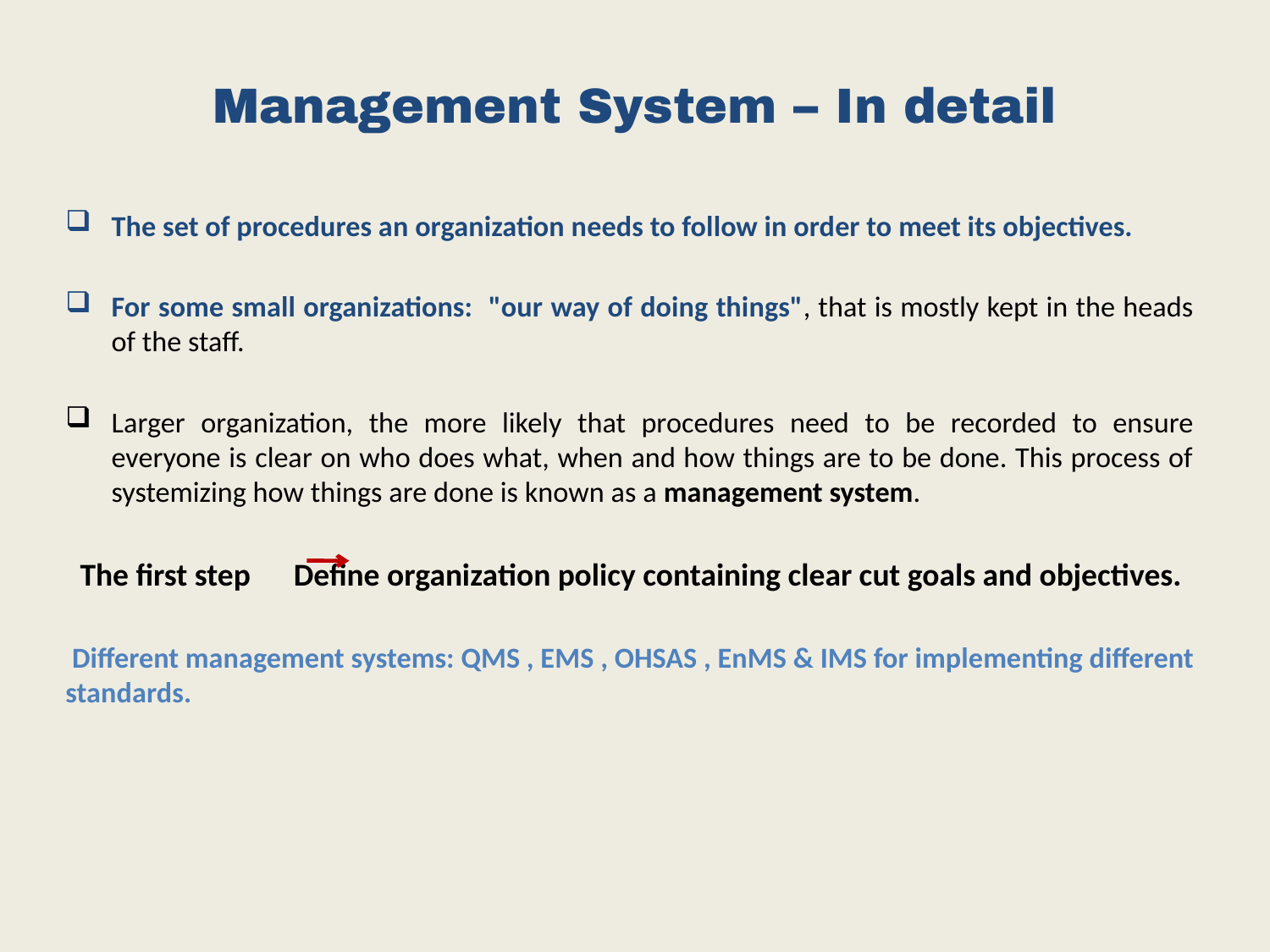

# Management System – In detail
The set of procedures an organization needs to follow in order to meet its objectives.

For some small organizations:  "our way of doing things", that is mostly kept in the heads of the staff.

Larger organization, the more likely that procedures need to be recorded to ensure everyone is clear on who does what, when and how things are to be done. This process of systemizing how things are done is known as a management system.

  The first step      Define organization policy containing clear cut goals and objectives.

 Different management systems: QMS , EMS , OHSAS , EnMS & IMS for implementing different standards.